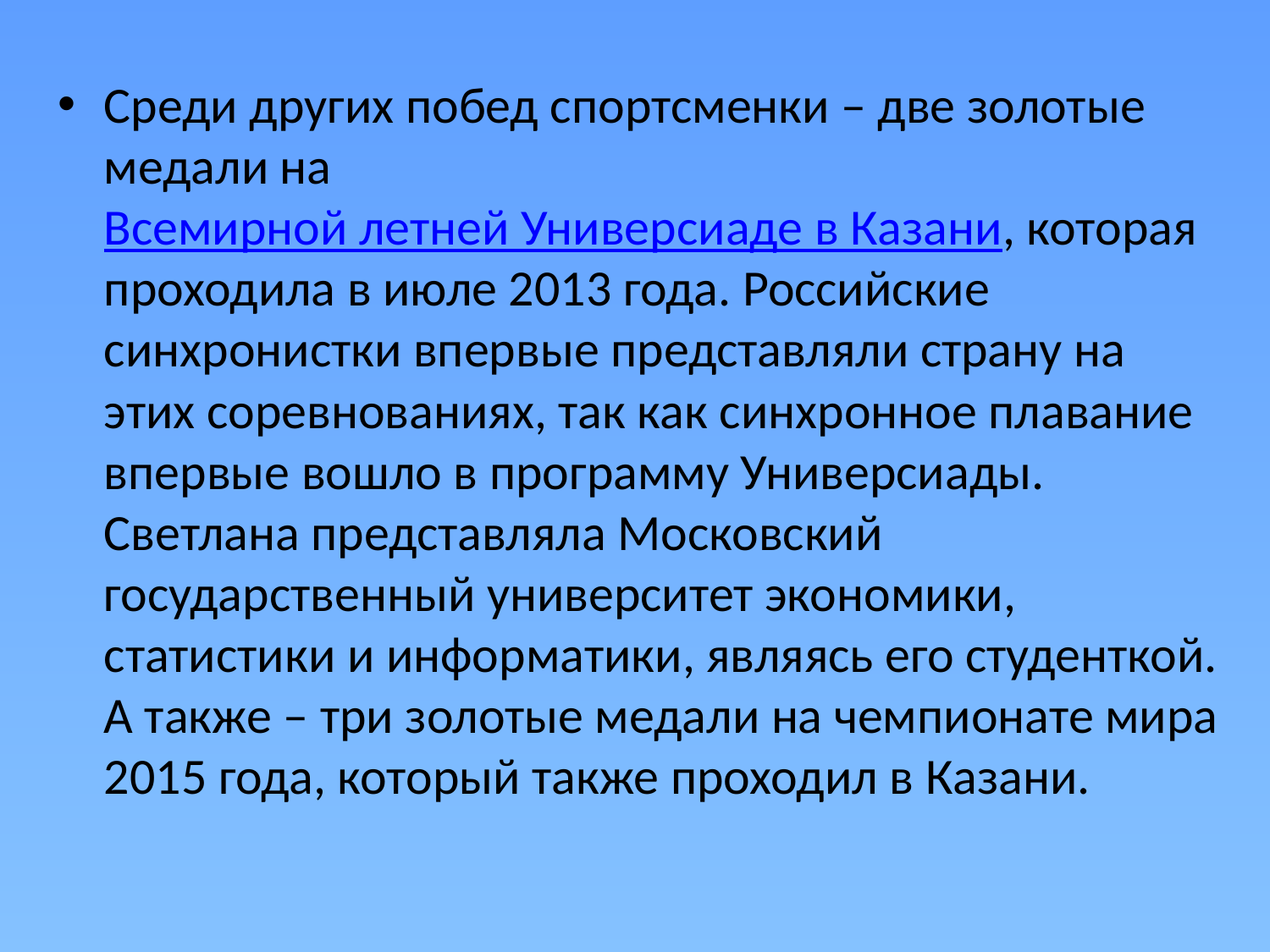

Среди других побед спортсменки – две золотые медали на Всемирной летней Универсиаде в Казани, которая проходила в июле 2013 года. Российские синхронистки впервые представляли страну на этих соревнованиях, так как синхронное плавание впервые вошло в программу Универсиады. Светлана представляла Московский государственный университет экономики, статистики и информатики, являясь его студенткой. А также – три золотые медали на чемпионате мира 2015 года, который также проходил в Казани.